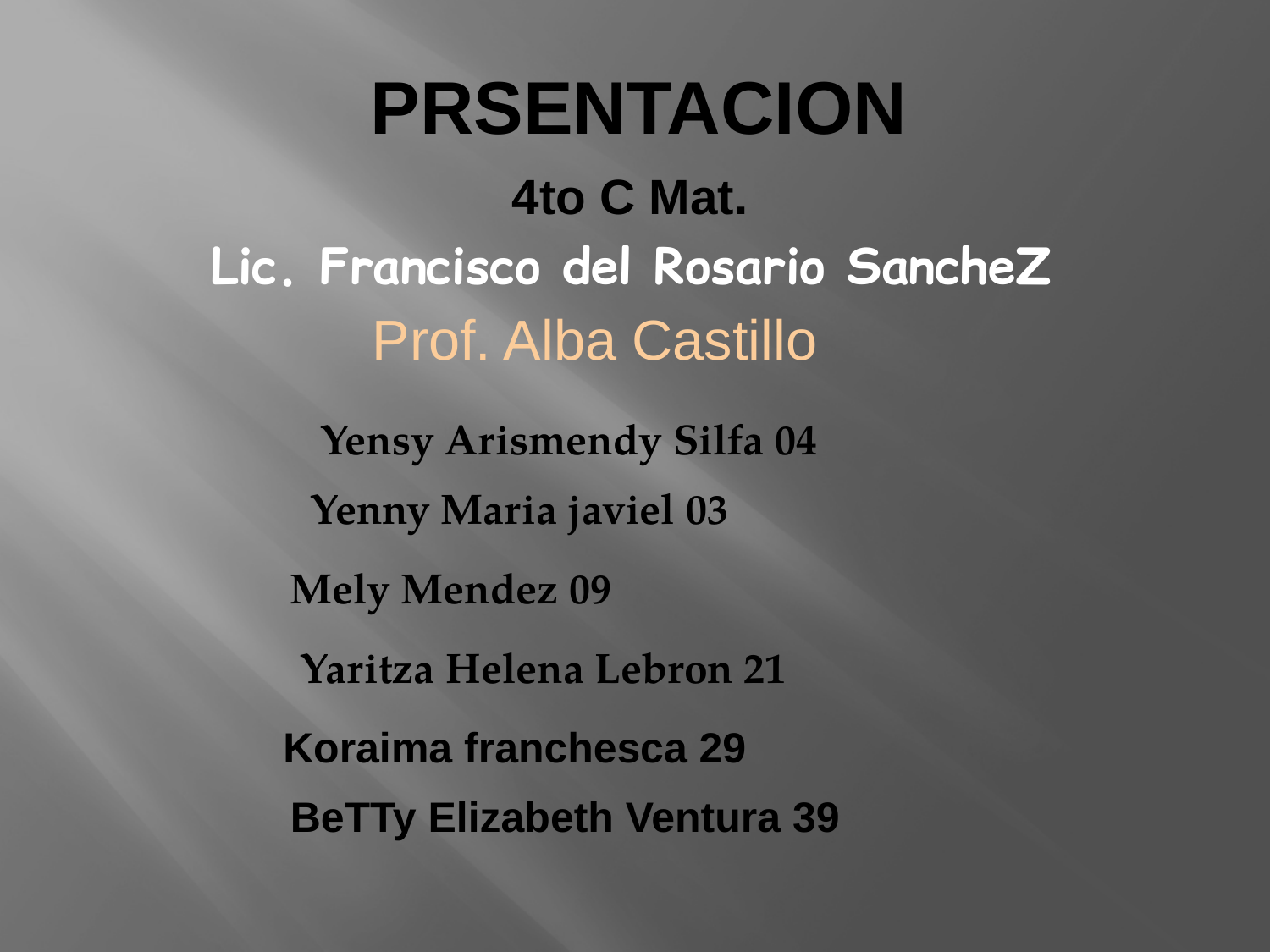

# Prsentacion
4to C Mat.
Lic. Francisco del Rosario SancheZ
Prof. Alba Castillo
Yensy Arismendy Silfa 04
Yenny Maria javiel 03
Mely Mendez 09
Yaritza Helena Lebron 21
Koraima franchesca 29
BeTTy Elizabeth Ventura 39